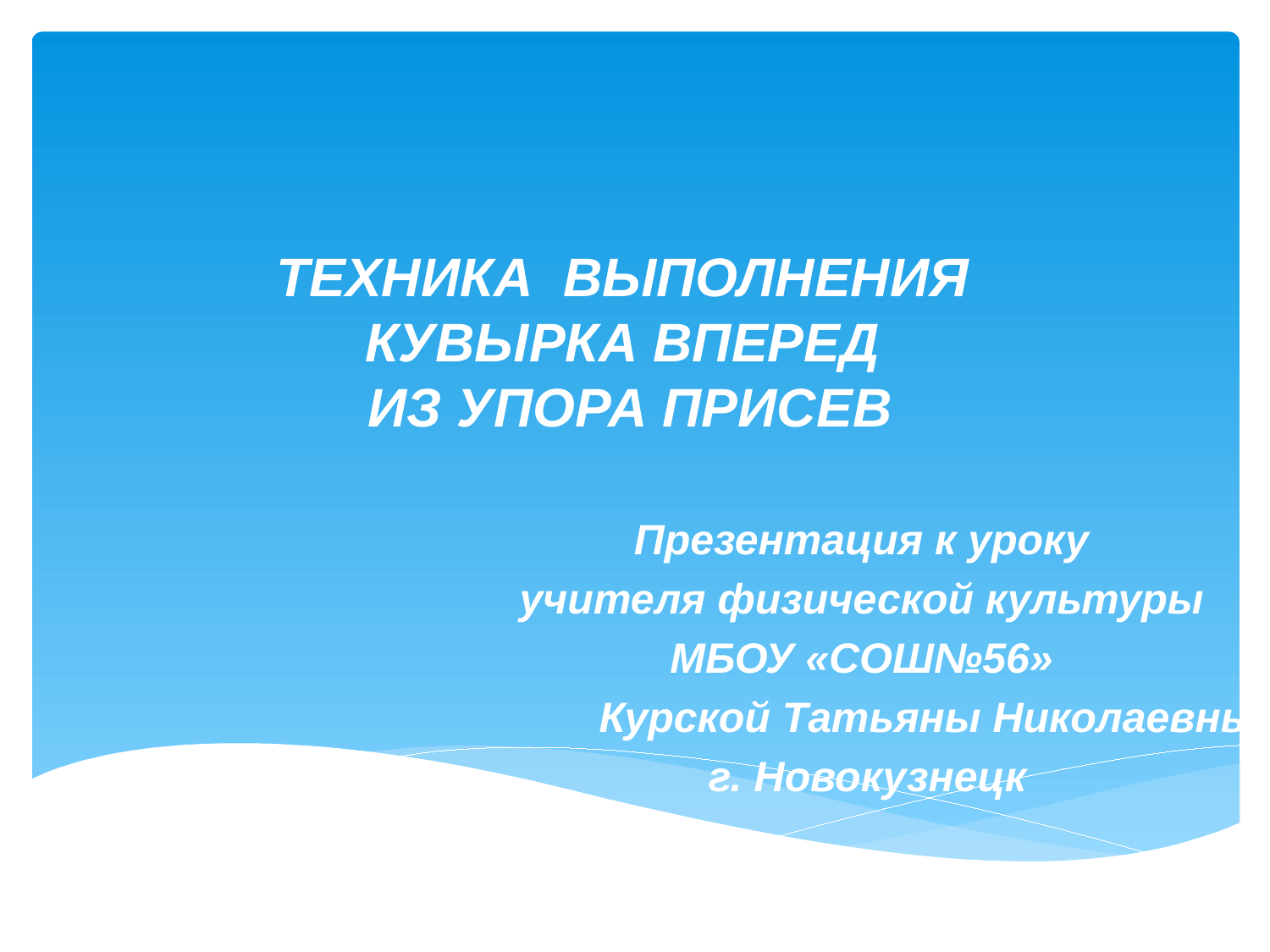

# ТЕХНИКА  ВЫПОЛНЕНИЯ КУВЫРКА ВПЕРЕД ИЗ УПОРА ПРИСЕВ
Презентация к уроку
учителя физической культуры
МБОУ «СОШ№56»
Курской Татьяны Николаевны
г. Новокузнецк